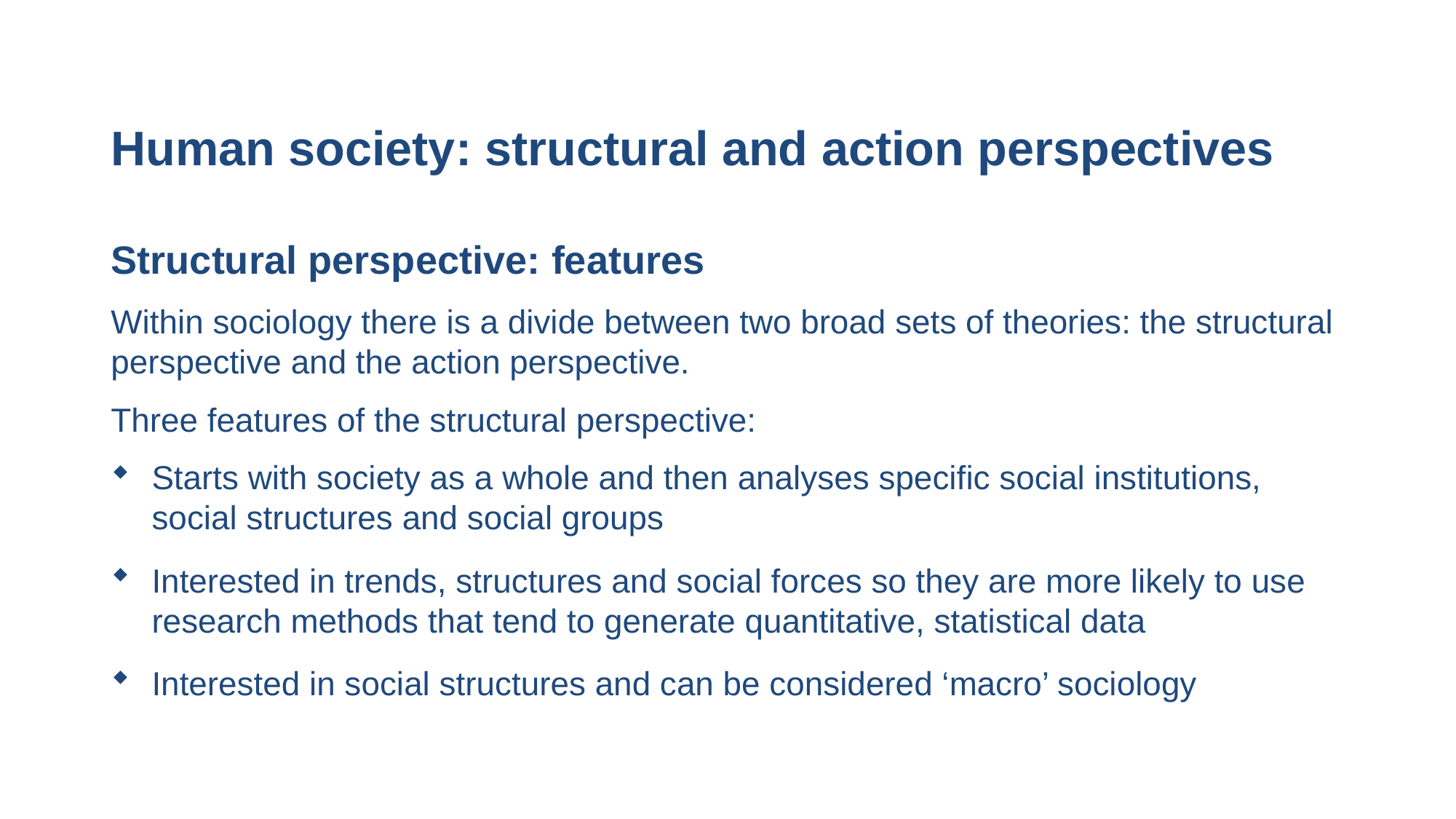

# Human society: structural and action perspectives
Structural perspective: features
Within sociology there is a divide between two broad sets of theories: the structural perspective and the action perspective.
Three features of the structural perspective:
Starts with society as a whole and then analyses specific social institutions, social structures and social groups
Interested in trends, structures and social forces so they are more likely to use research methods that tend to generate quantitative, statistical data
Interested in social structures and can be considered ‘macro’ sociology